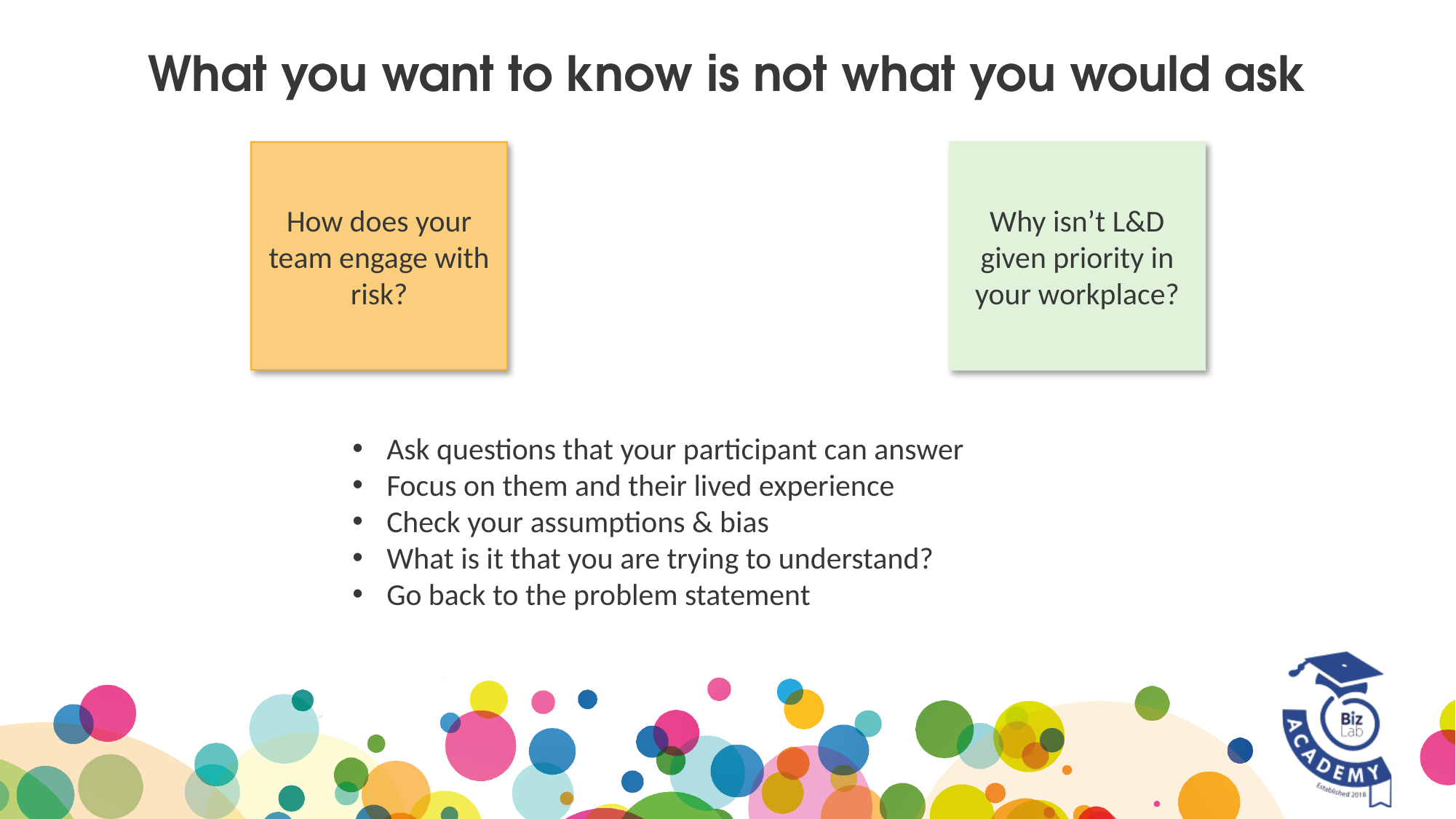

# What you want to know is not what you would ask
How does your team engage with risk?
Why isn’t L&D given priority in your workplace?
Ask questions that your participant can answer
Focus on them and their lived experience
Check your assumptions & bias
What is it that you are trying to understand?
Go back to the problem statement